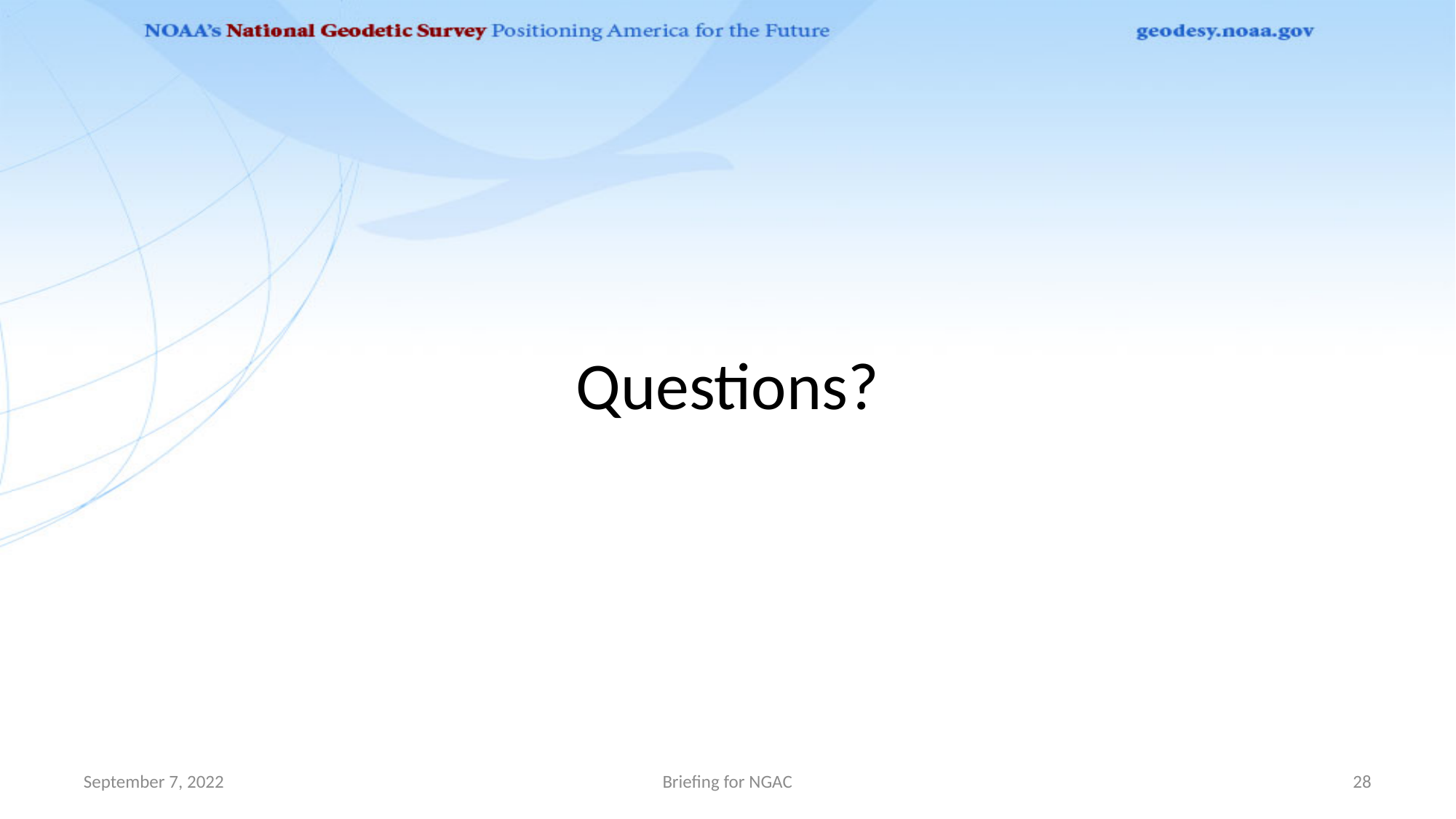

# Questions?
September 7, 2022
Briefing for NGAC
28